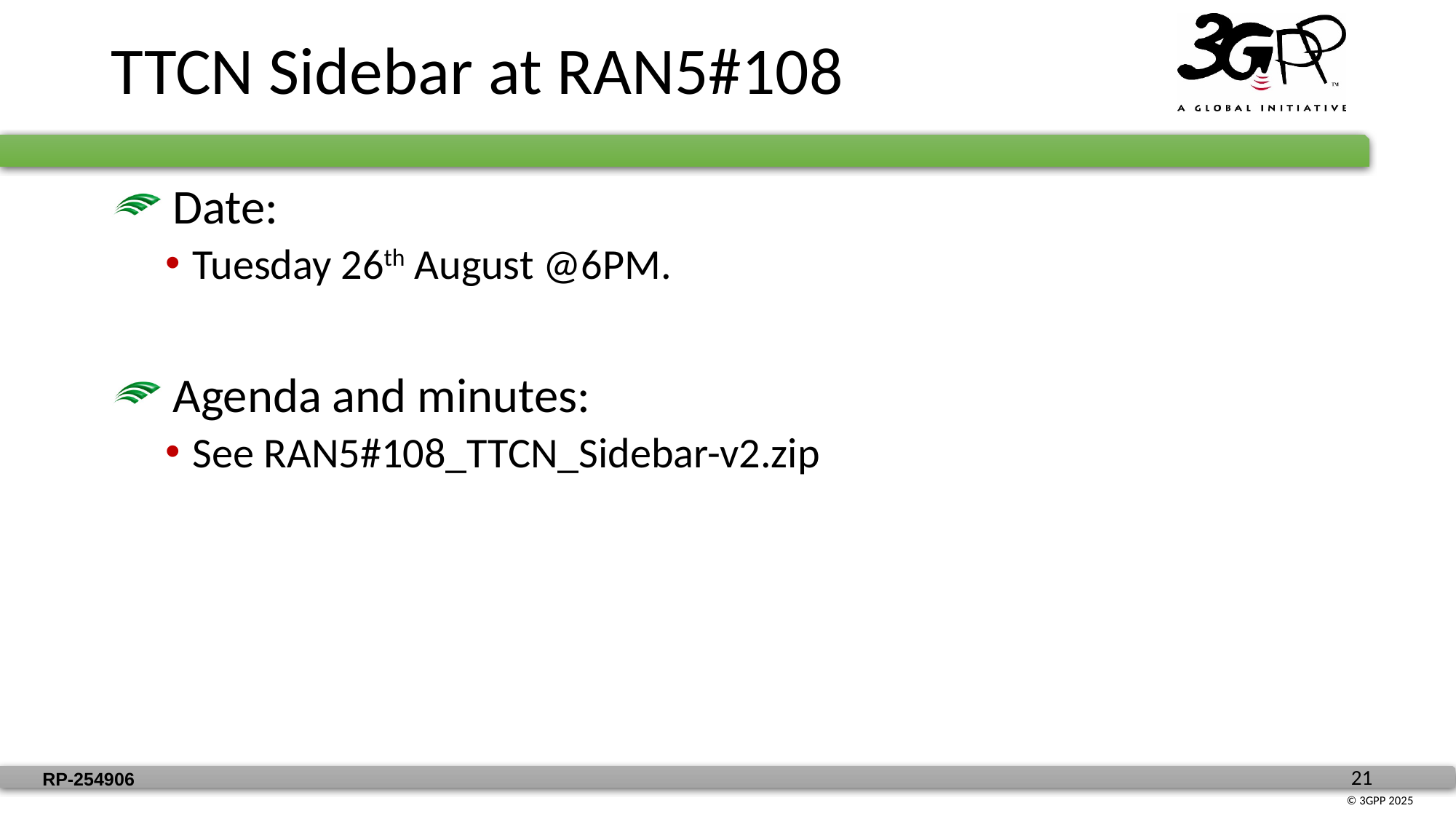

# TTCN Sidebar at RAN5#108
 Date:
Tuesday 26th August @6PM.

 Agenda and minutes:
See RAN5#108_TTCN_Sidebar-v2.zip